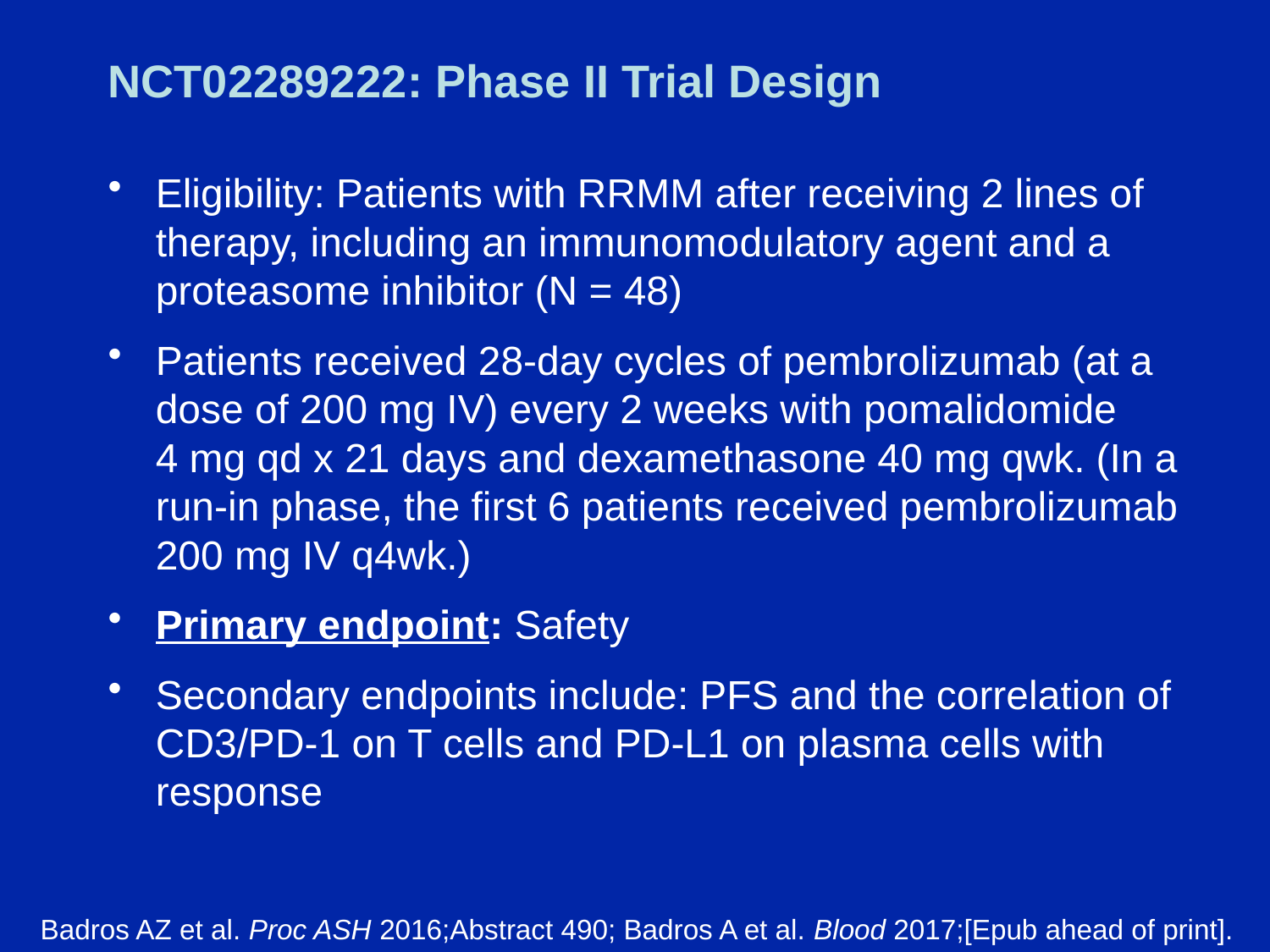

# NCT02289222: Phase II Trial Design
Eligibility: Patients with RRMM after receiving 2 lines of therapy, including an immunomodulatory agent and a proteasome inhibitor (N = 48)
Patients received 28-day cycles of pembrolizumab (at a dose of 200 mg IV) every 2 weeks with pomalidomide
4 mg qd x 21 days and dexamethasone 40 mg qwk. (In a run-in phase, the first 6 patients received pembrolizumab 200 mg IV q4wk.)
Primary endpoint: Safety
Secondary endpoints include: PFS and the correlation of CD3/PD-1 on T cells and PD-L1 on plasma cells with response
Badros AZ et al. Proc ASH 2016;Abstract 490; Badros A et al. Blood 2017;[Epub ahead of print].